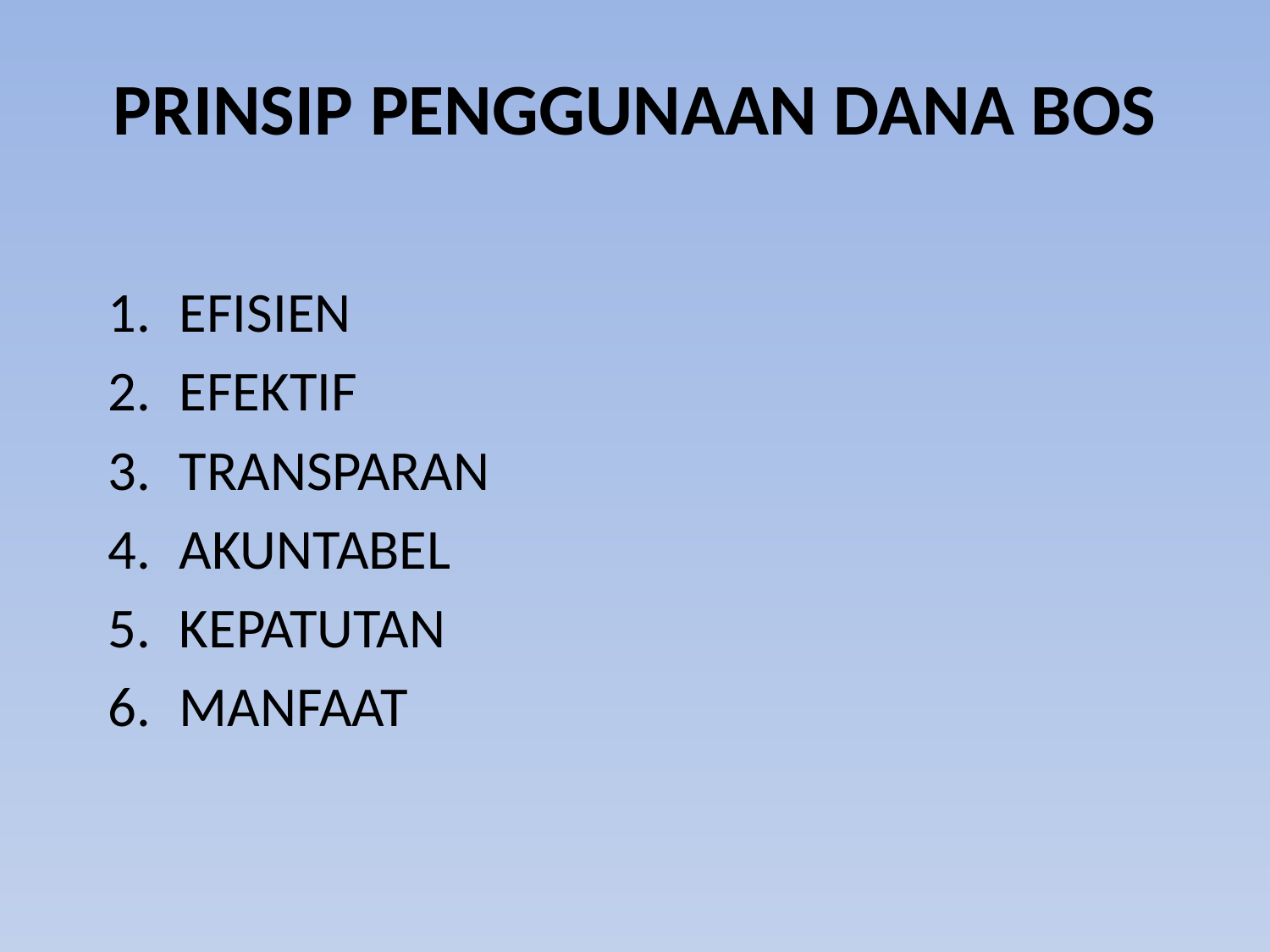

# PRINSIP PENGGUNAAN DANA BOS

EFISIEN
EFEKTIF
TRANSPARAN
AKUNTABEL
KEPATUTAN
MANFAAT